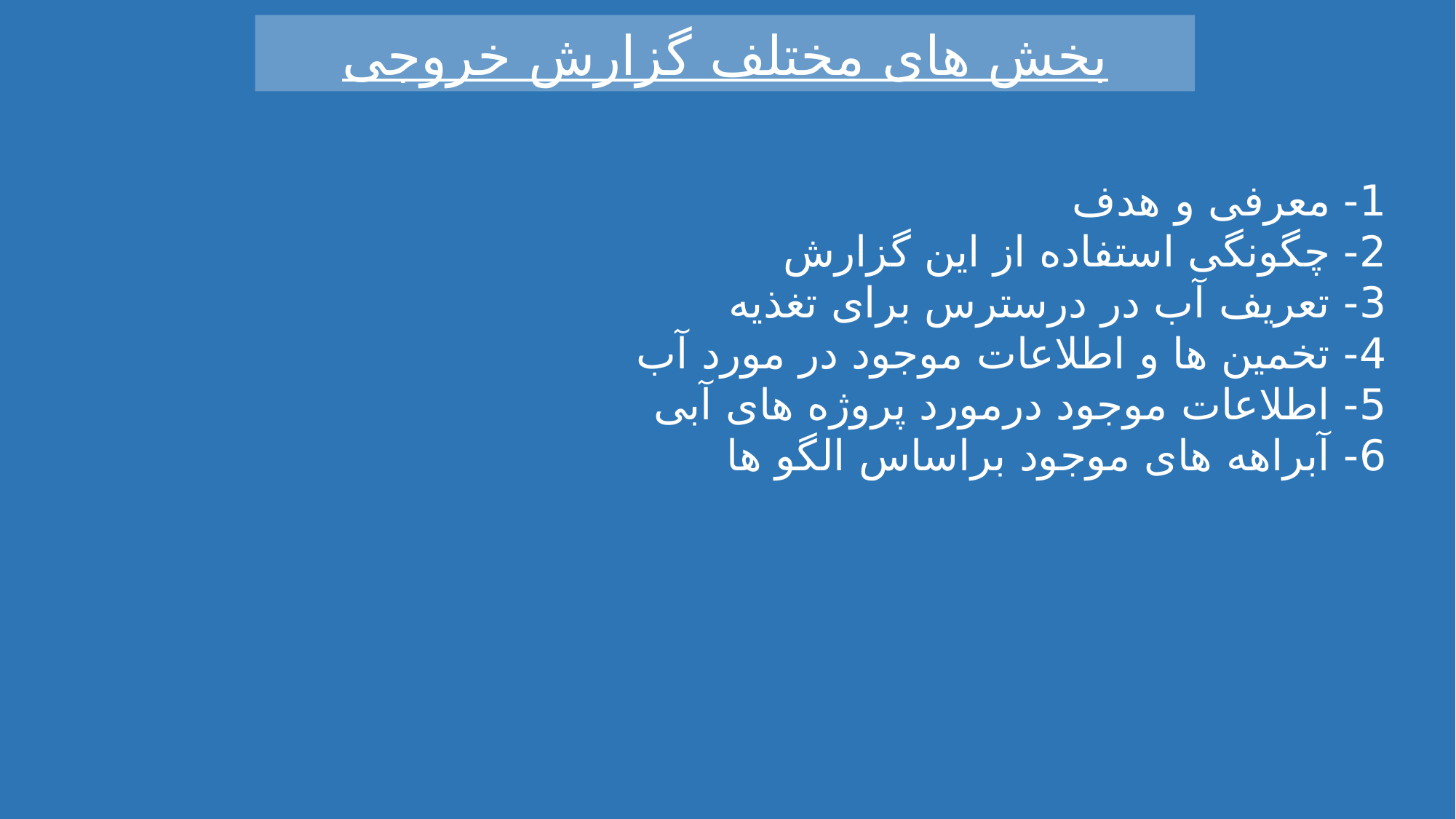

بخش های مختلف گزارش خروجی
1- معرفی و هدف
2- چگونگی استفاده از این گزارش
3- تعریف آب در درسترس برای تغذیه
4- تخمین ها و اطلاعات موجود در مورد آب
5- اطلاعات موجود درمورد پروژه های آبی
6- آبراهه های موجود براساس الگو ها